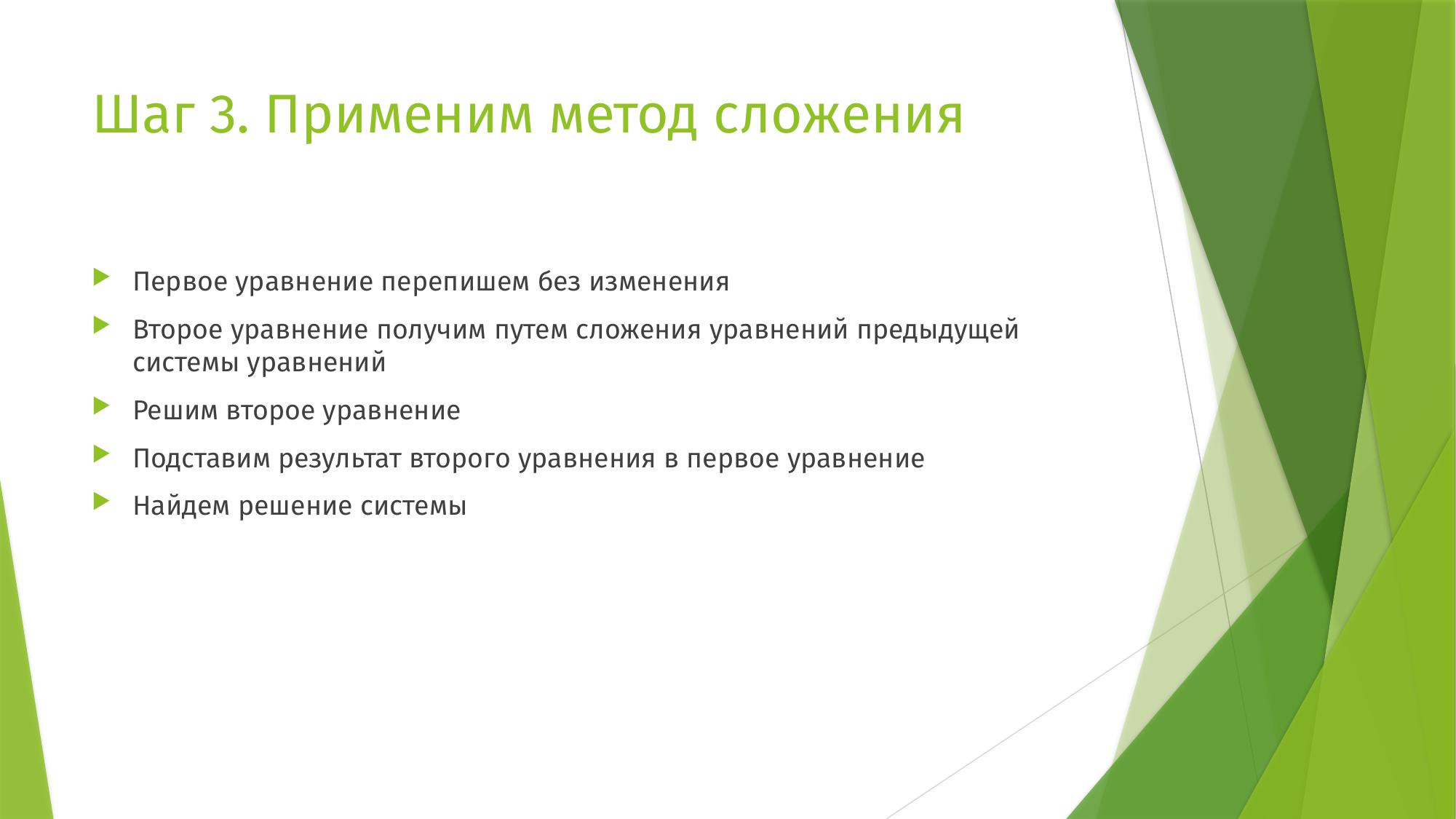

# Шаг 3. Применим метод сложения
Первое уравнение перепишем без изменения
Второе уравнение получим путем сложения уравнений предыдущей системы уравнений
Решим второе уравнение
Подставим результат второго уравнения в первое уравнение
Найдем решение системы